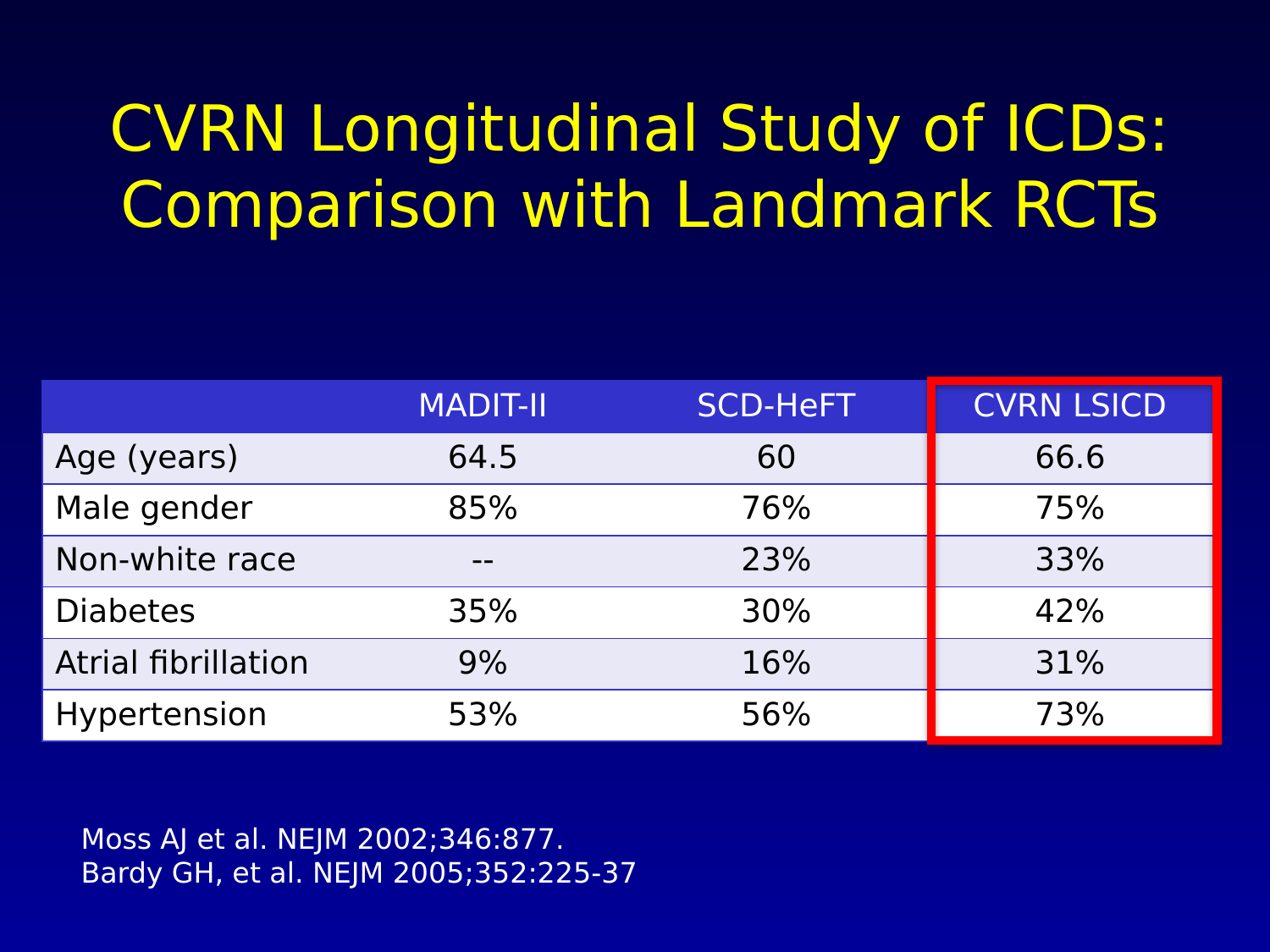

# CVRN Longitudinal Study of ICDs: Comparison with Landmark RCTs
|  | MADIT-II | SCD-HeFT | CVRN LSICD |
| --- | --- | --- | --- |
| Age (years) | 64.5 | 60 | 66.6 |
| Male gender | 85% | 76% | 75% |
| Non-white race | -- | 23% | 33% |
| Diabetes | 35% | 30% | 42% |
| Atrial fibrillation | 9% | 16% | 31% |
| Hypertension | 53% | 56% | 73% |

Moss AJ et al. NEJM 2002;346:877.
Bardy GH, et al. NEJM 2005;352:225-37